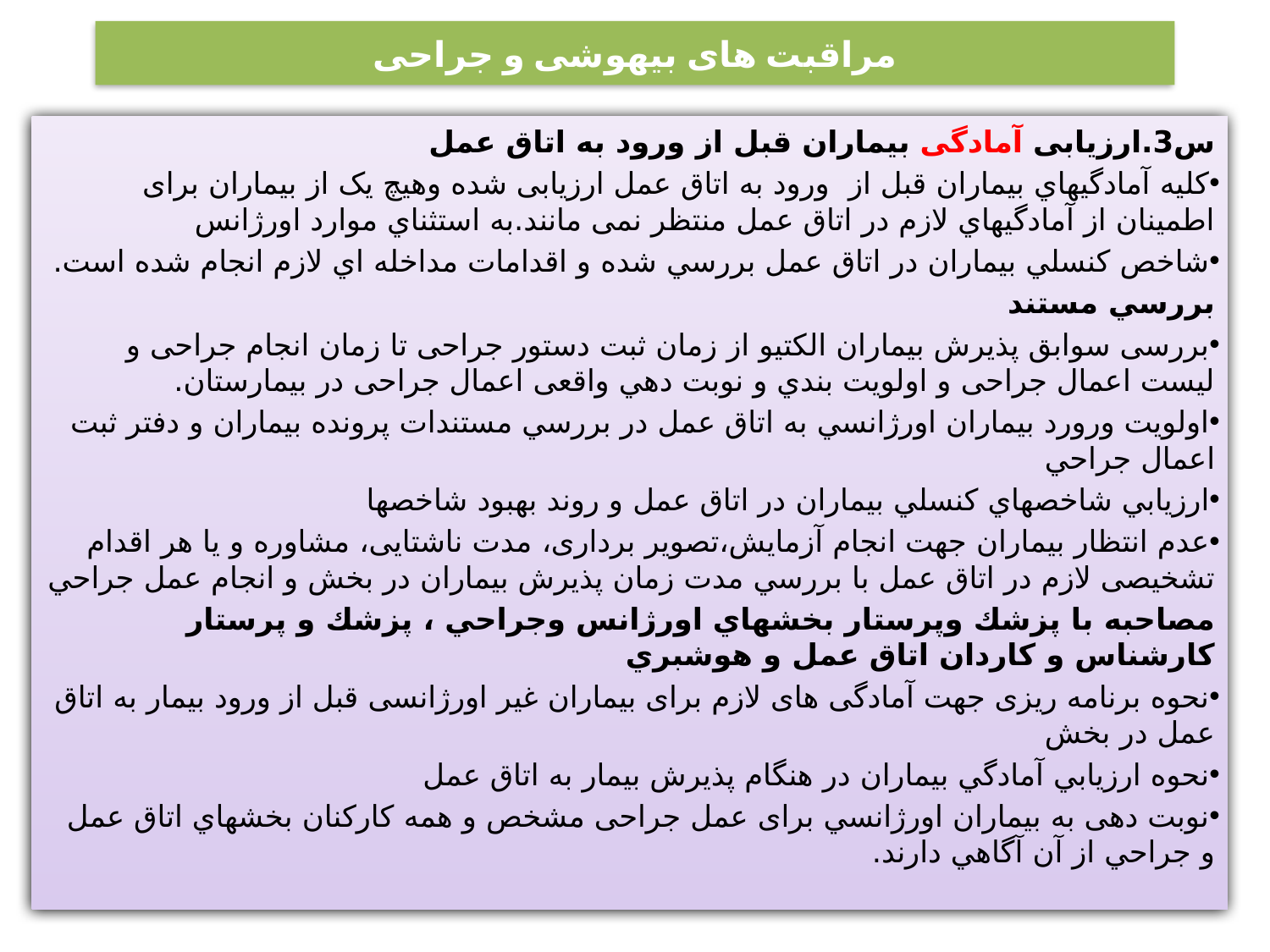

# مراقبت های بیهوشی و جراحی
س3.ارزیابی آمادگی بیماران قبل از ورود به اتاق عمل
كليه آمادگیهاي بیماران قبل از  ورود به اتاق عمل ارزیابی شده وهیچ یک از بیماران برای اطمینان از آمادگیهاي لازم در اتاق عمل منتظر نمی مانند.به استثناي موارد اورژانس
شاخص كنسلي بيماران در اتاق عمل بررسي شده و اقدامات مداخله اي لازم انجام شده است.
بررسي مستند
بررسی سوابق پذیرش بیماران الكتيو از زمان ثبت دستور جراحی تا زمان انجام جراحی و لیست اعمال جراحی و اولویت بندي و نوبت دهي واقعی اعمال جراحی در بيمارستان.
اولويت ورورد بيماران اورژانسي به اتاق عمل در بررسي مستندات پرونده بيماران و دفتر ثبت اعمال جراحي
ارزيابي شاخصهاي كنسلي بيماران در اتاق عمل و روند بهبود شاخصها
عدم انتظار بیماران جهت انجام آزمایش،تصویر برداری، مدت ناشتایی، مشاوره و یا هر اقدام تشخیصی لازم در اتاق عمل با بررسي مدت زمان پذيرش بيماران در بخش و انجام عمل جراحي
مصاحبه با پزشك وپرستار بخشهاي اورژانس وجراحي ، پزشك و پرستار كارشناس و كاردان اتاق عمل و هوشبري
نحوه برنامه ریزی جهت آمادگی های لازم برای بیماران غیر اورژانسی قبل از ورود بيمار به اتاق عمل در بخش
نحوه ارزيابي آمادگي بيماران در هنگام پذيرش بيمار به اتاق عمل
نوبت دهی به بیماران اورژانسي برای عمل جراحی مشخص و همه كاركنان بخشهاي اتاق عمل و جراحي از آن آگاهي دارند.